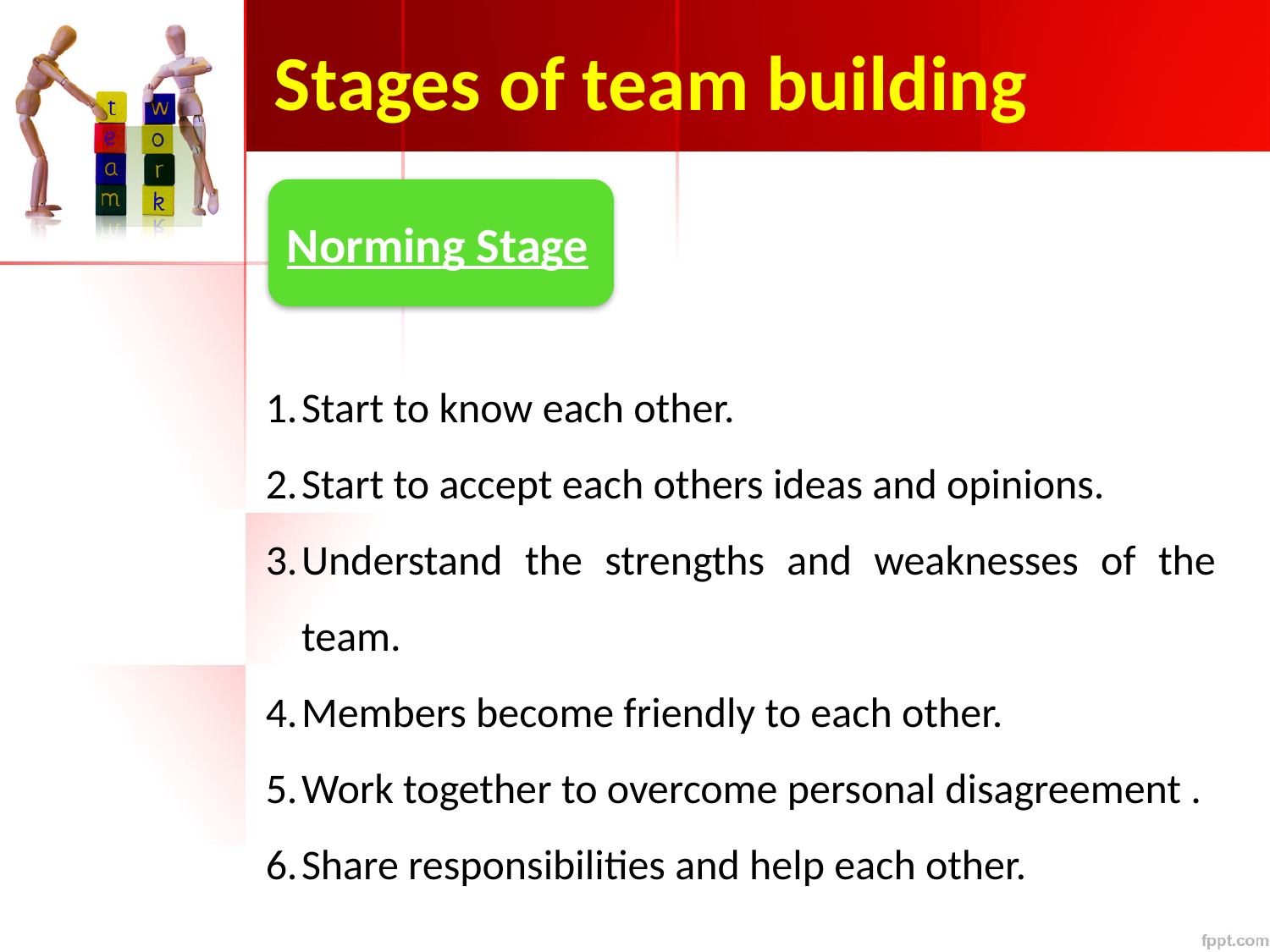

# Stages of team building
Norming Stage
Start to know each other.
Start to accept each others ideas and opinions.
Understand the strengths and weaknesses of the team.
Members become friendly to each other.
Work together to overcome personal disagreement .
Share responsibilities and help each other.